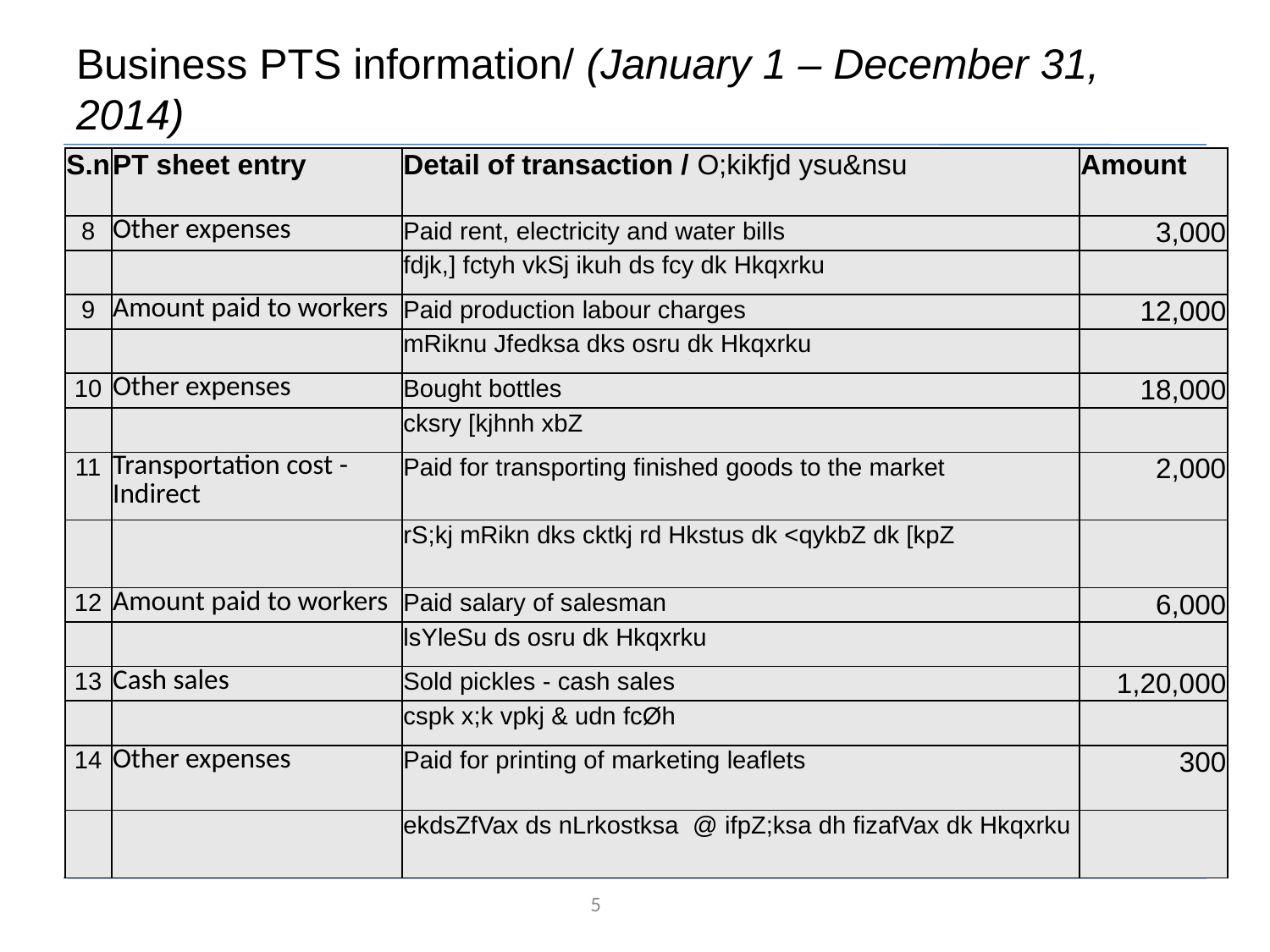

# Business PTS information/ (January 1 – December 31, 2014)
| S.n | PT sheet entry | Detail of transaction / O;kikfjd ysu&nsu | Amount |
| --- | --- | --- | --- |
| 8 | Other expenses | Paid rent, electricity and water bills | 3,000 |
|  |  | fdjk,] fctyh vkSj ikuh ds fcy dk Hkqxrku |  |
| 9 | Amount paid to workers | Paid production labour charges | 12,000 |
|  |  | mRiknu Jfedksa dks osru dk Hkqxrku |  |
| 10 | Other expenses | Bought bottles | 18,000 |
|  |  | cksry [kjhnh xbZ |  |
| 11 | Transportation cost - Indirect | Paid for transporting finished goods to the market | 2,000 |
|  |  | rS;kj mRikn dks cktkj rd Hkstus dk <qykbZ dk [kpZ |  |
| 12 | Amount paid to workers | Paid salary of salesman | 6,000 |
|  |  | lsYleSu ds osru dk Hkqxrku |  |
| 13 | Cash sales | Sold pickles - cash sales | 1,20,000 |
|  |  | cspk x;k vpkj & udn fcØh |  |
| 14 | Other expenses | Paid for printing of marketing leaflets | 300 |
|  |  | ekdsZfVax ds nLrkostksa @ ifpZ;ksa dh fizafVax dk Hkqxrku |  |
5